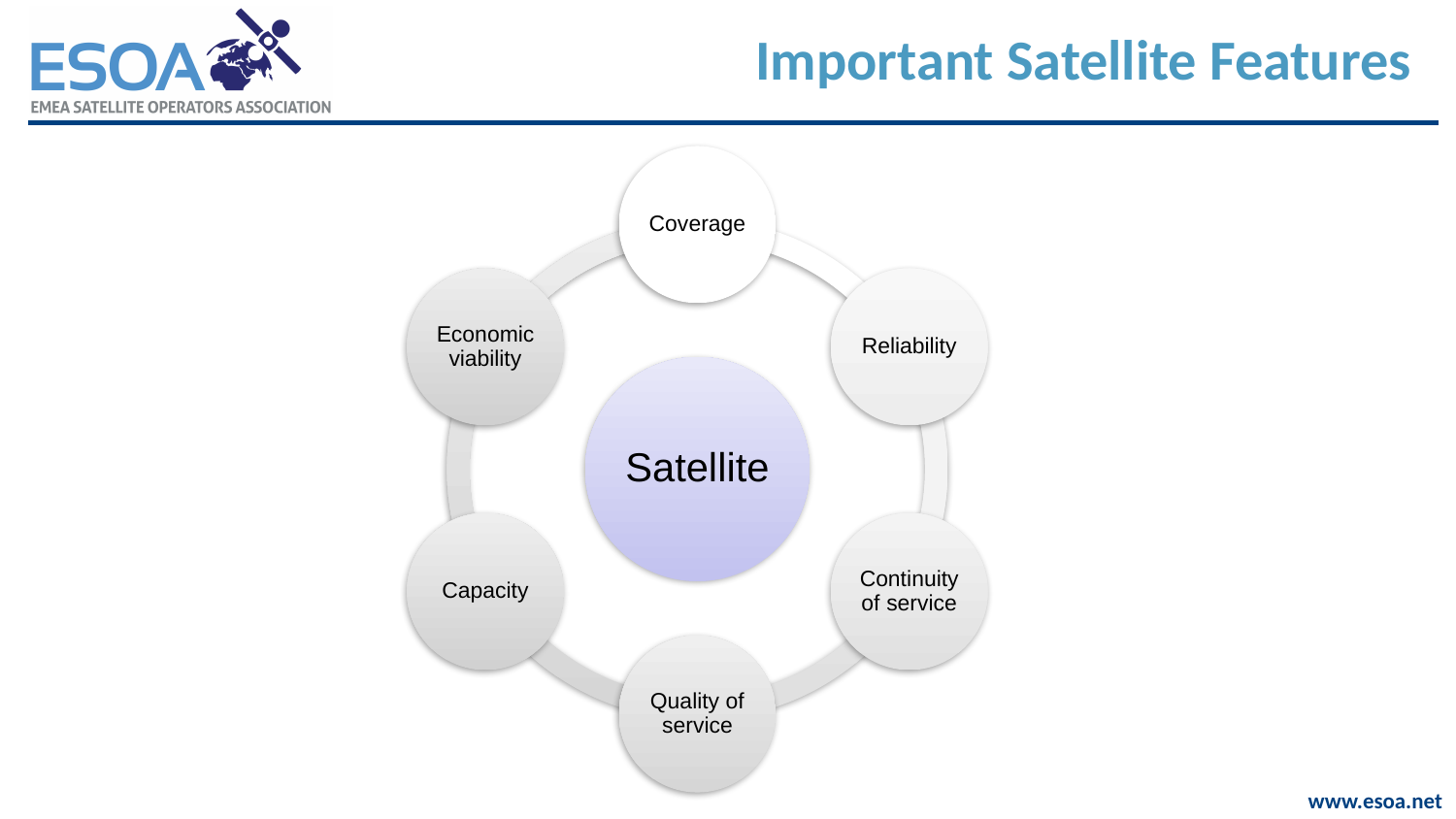

# Important Satellite Features
Satellite
Coverage
Reliability
Continuity of service
Quality of service
Capacity
Economic viability